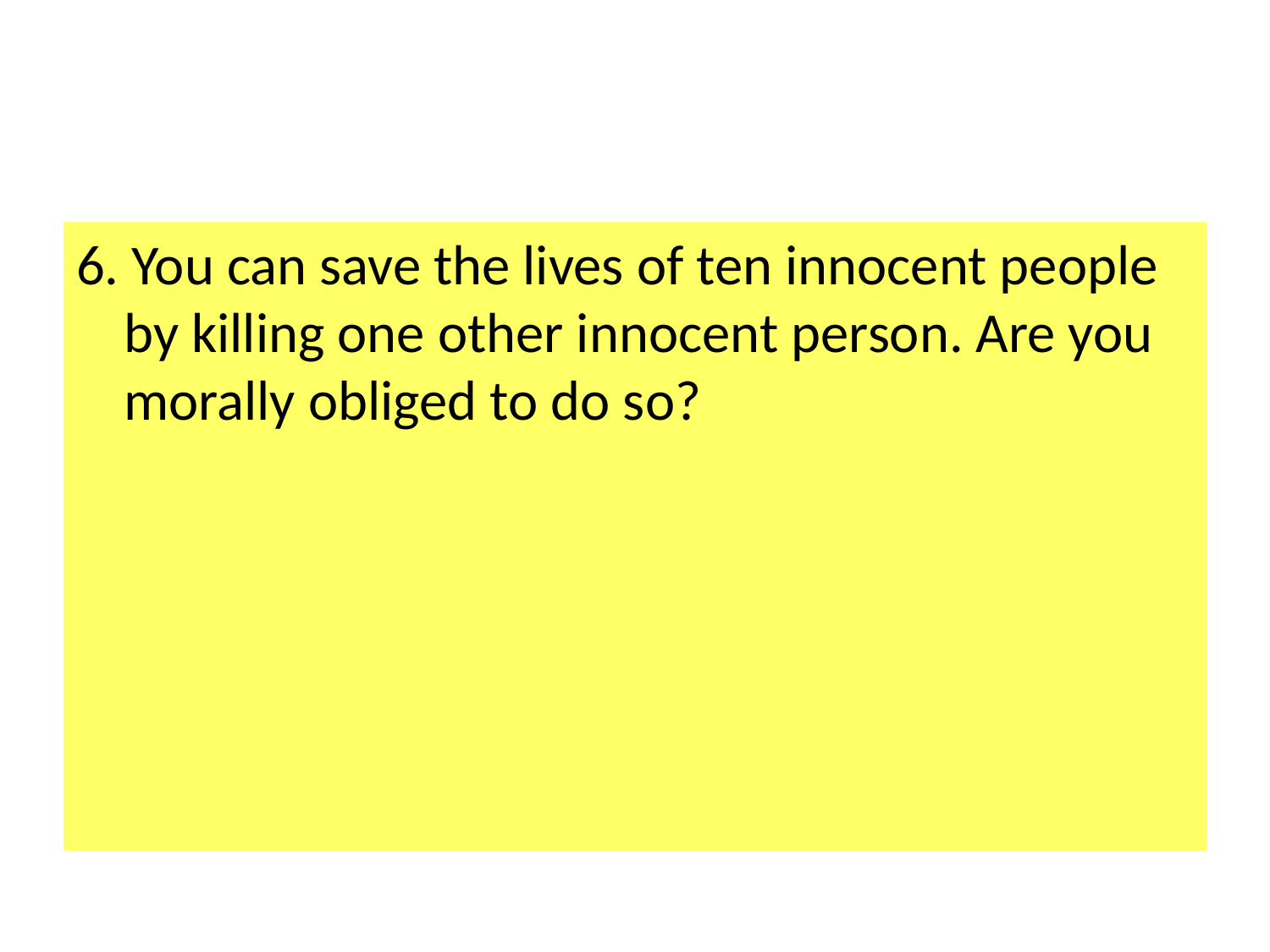

#
6. You can save the lives of ten innocent people by killing one other innocent person. Are you morally obliged to do so?